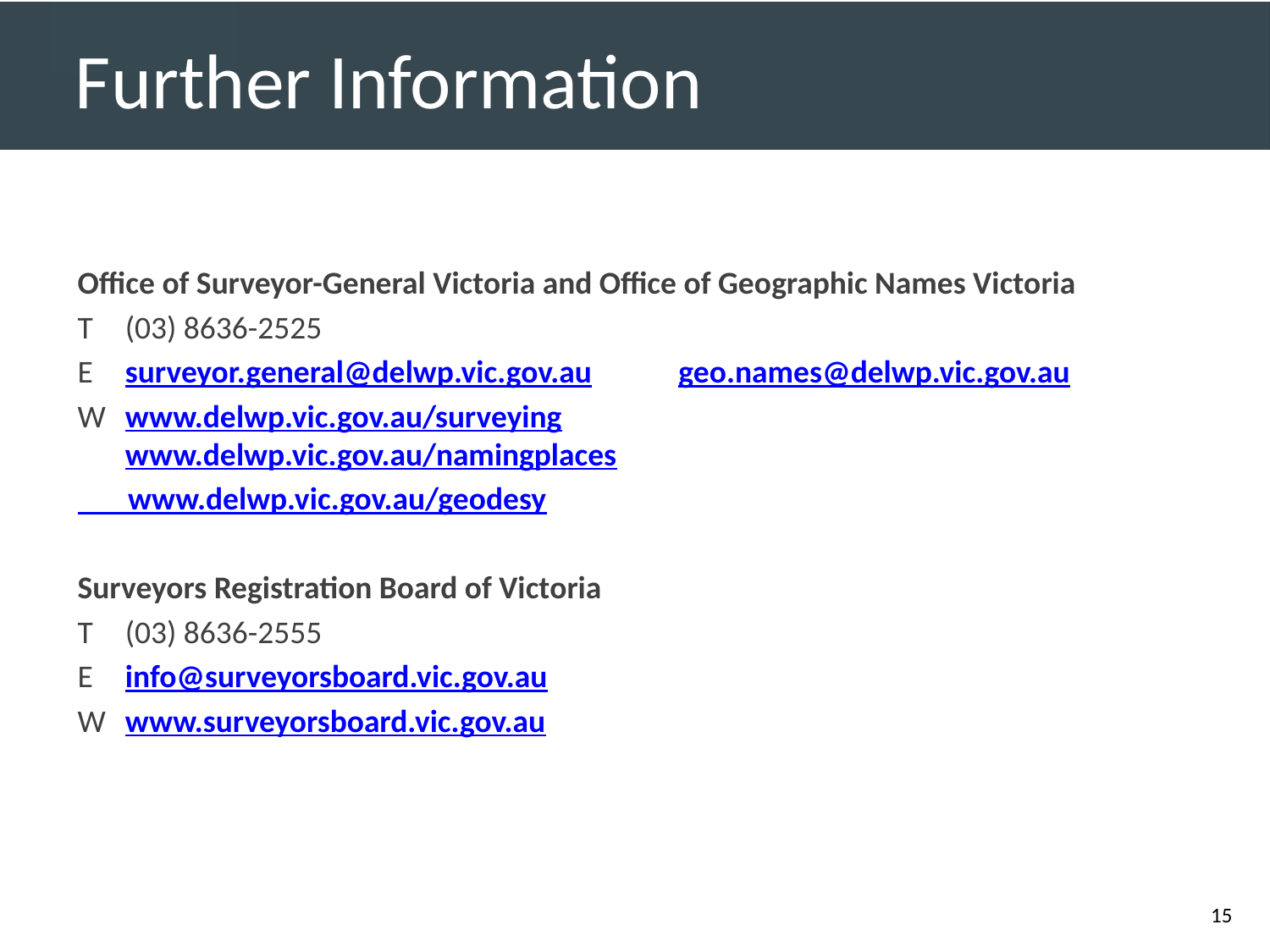

# Further Information
Office of Surveyor-General Victoria and Office of Geographic Names Victoria
T	(03) 8636-2525
E	surveyor.general@delwp.vic.gov.au            geo.names@delwp.vic.gov.au
W	www.delwp.vic.gov.au/surveying	          www.delwp.vic.gov.au/namingplaces
       www.delwp.vic.gov.au/geodesy

Surveyors Registration Board of Victoria
T	(03) 8636-2555
E	info@surveyorsboard.vic.gov.au
W	www.surveyorsboard.vic.gov.au
15